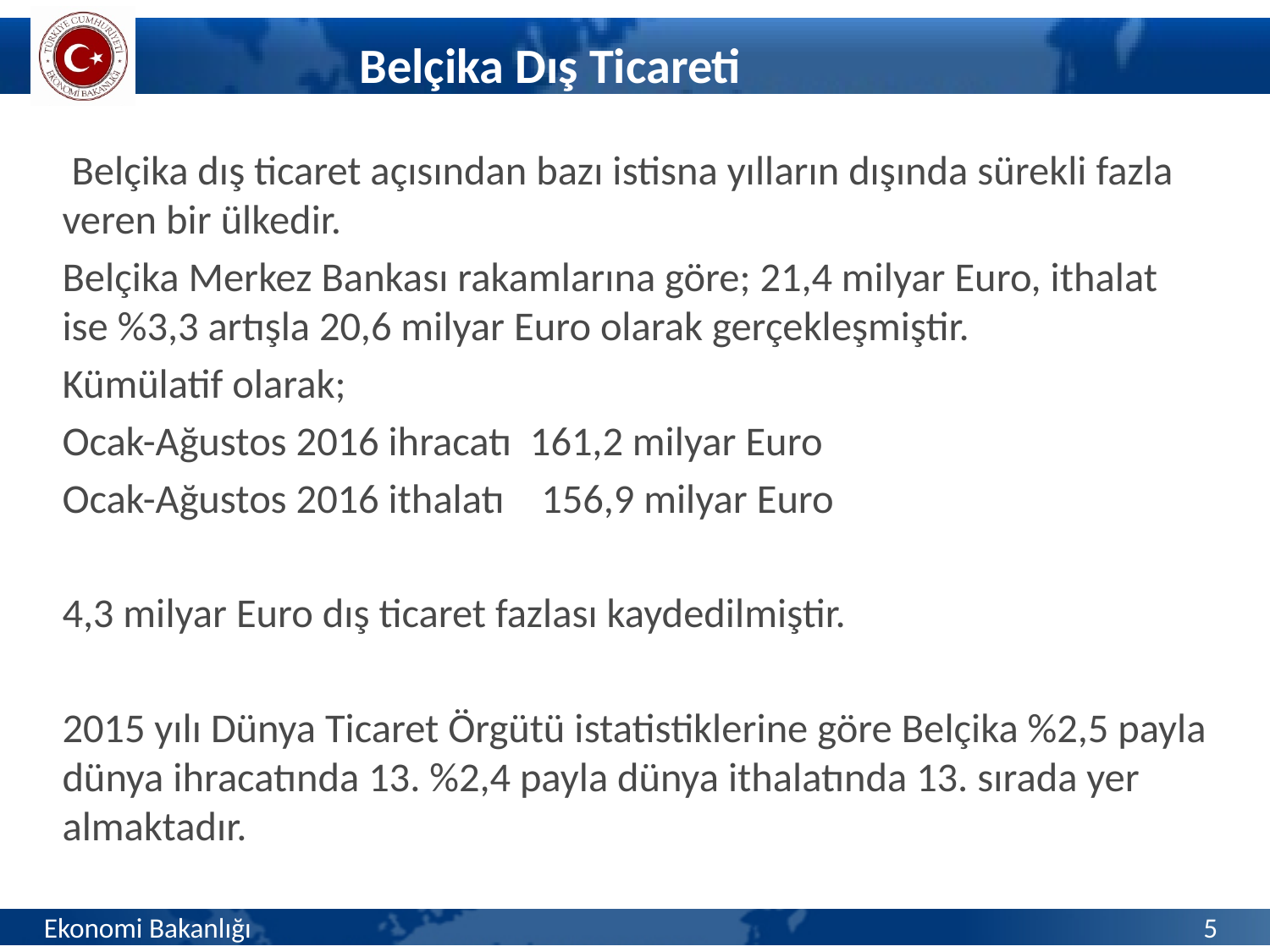

# Belçika Dış Ticareti
 Belçika dış ticaret açısından bazı istisna yılların dışında sürekli fazla veren bir ülkedir.
Belçika Merkez Bankası rakamlarına göre; 21,4 milyar Euro, ithalat ise %3,3 artışla 20,6 milyar Euro olarak gerçekleşmiştir.
Kümülatif olarak;
Ocak-Ağustos 2016 ihracatı  161,2 milyar Euro
Ocak-Ağustos 2016 ithalatı    156,9 milyar Euro

4,3 milyar Euro dış ticaret fazlası kaydedilmiştir.

2015 yılı Dünya Ticaret Örgütü istatistiklerine göre Belçika %2,5 payla dünya ihracatında 13. %2,4 payla dünya ithalatında 13. sırada yer almaktadır.
Ekonomi Bakanlığı
5